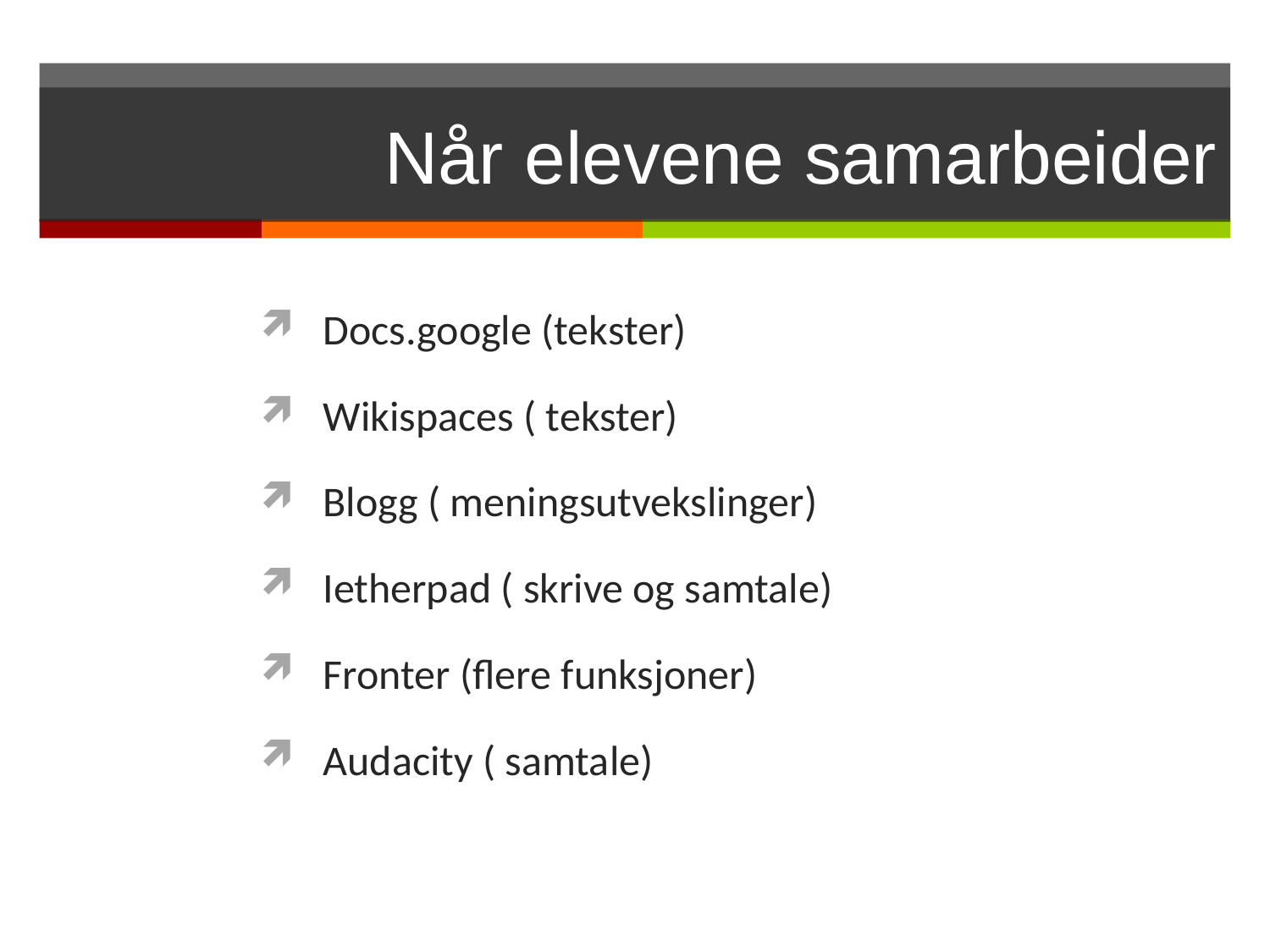

# Når elevene samarbeider
Docs.google (tekster)
Wikispaces ( tekster)
Blogg ( meningsutvekslinger)
Ietherpad ( skrive og samtale)
Fronter (flere funksjoner)
Audacity ( samtale)